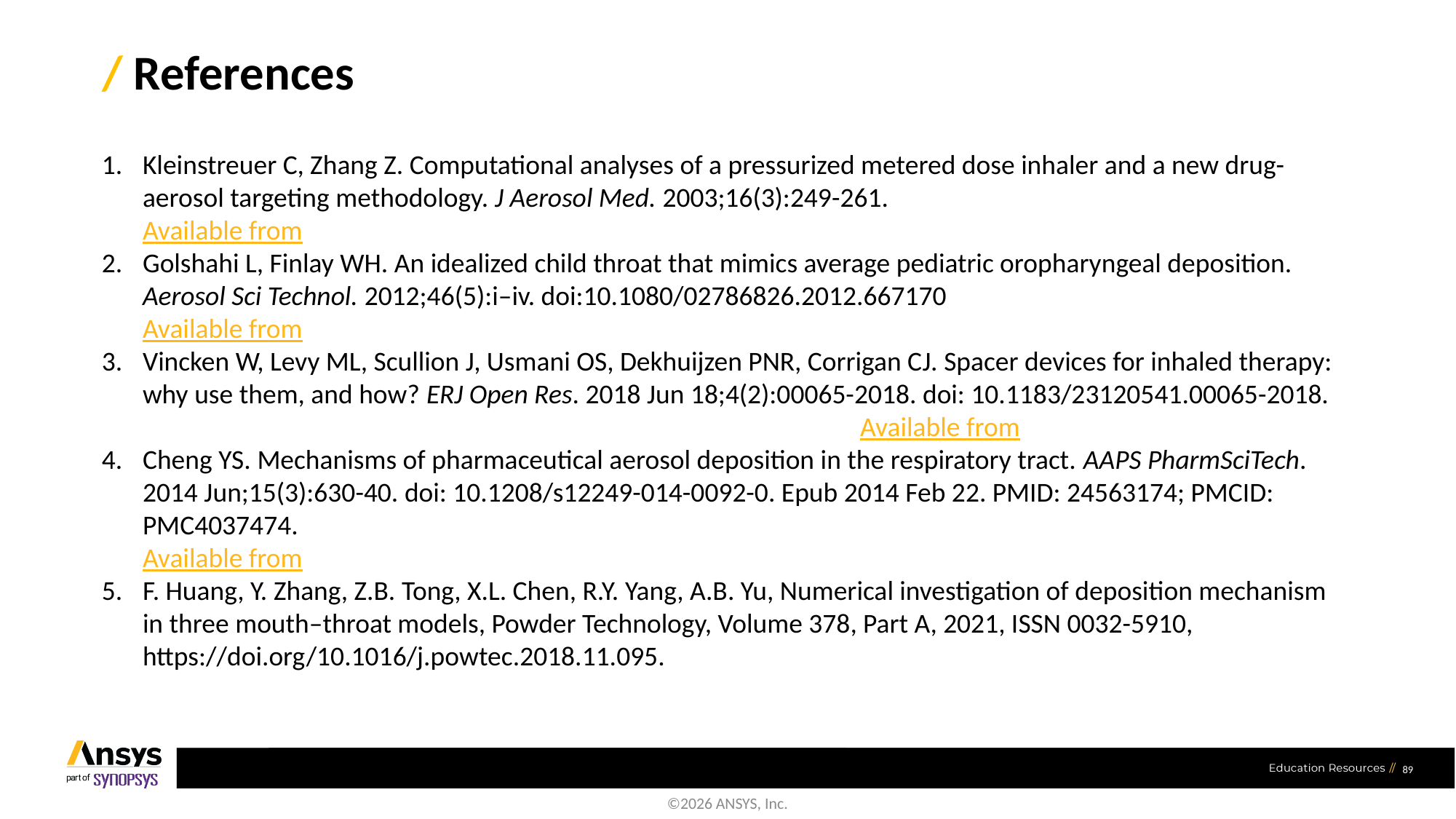

/ References
Kleinstreuer C, Zhang Z. Computational analyses of a pressurized metered dose inhaler and a new drug-aerosol targeting methodology. J Aerosol Med. 2003;16(3):249-261.
Available from
Golshahi L, Finlay WH. An idealized child throat that mimics average pediatric oropharyngeal deposition. Aerosol Sci Technol. 2012;46(5):i–iv. doi:10.1080/02786826.2012.667170
Available from
Vincken W, Levy ML, Scullion J, Usmani OS, Dekhuijzen PNR, Corrigan CJ. Spacer devices for inhaled therapy: why use them, and how? ERJ Open Res. 2018 Jun 18;4(2):00065-2018. doi: 10.1183/23120541.00065-2018.                                                                                                                      Available from
Cheng YS. Mechanisms of pharmaceutical aerosol deposition in the respiratory tract. AAPS PharmSciTech. 2014 Jun;15(3):630-40. doi: 10.1208/s12249-014-0092-0. Epub 2014 Feb 22. PMID: 24563174; PMCID: PMC4037474.                                                                                                                                                           Available from
F. Huang, Y. Zhang, Z.B. Tong, X.L. Chen, R.Y. Yang, A.B. Yu, Numerical investigation of deposition mechanism in three mouth–throat models, Powder Technology, Volume 378, Part A, 2021, ISSN 0032-5910, https://doi.org/10.1016/j.powtec.2018.11.095.

89